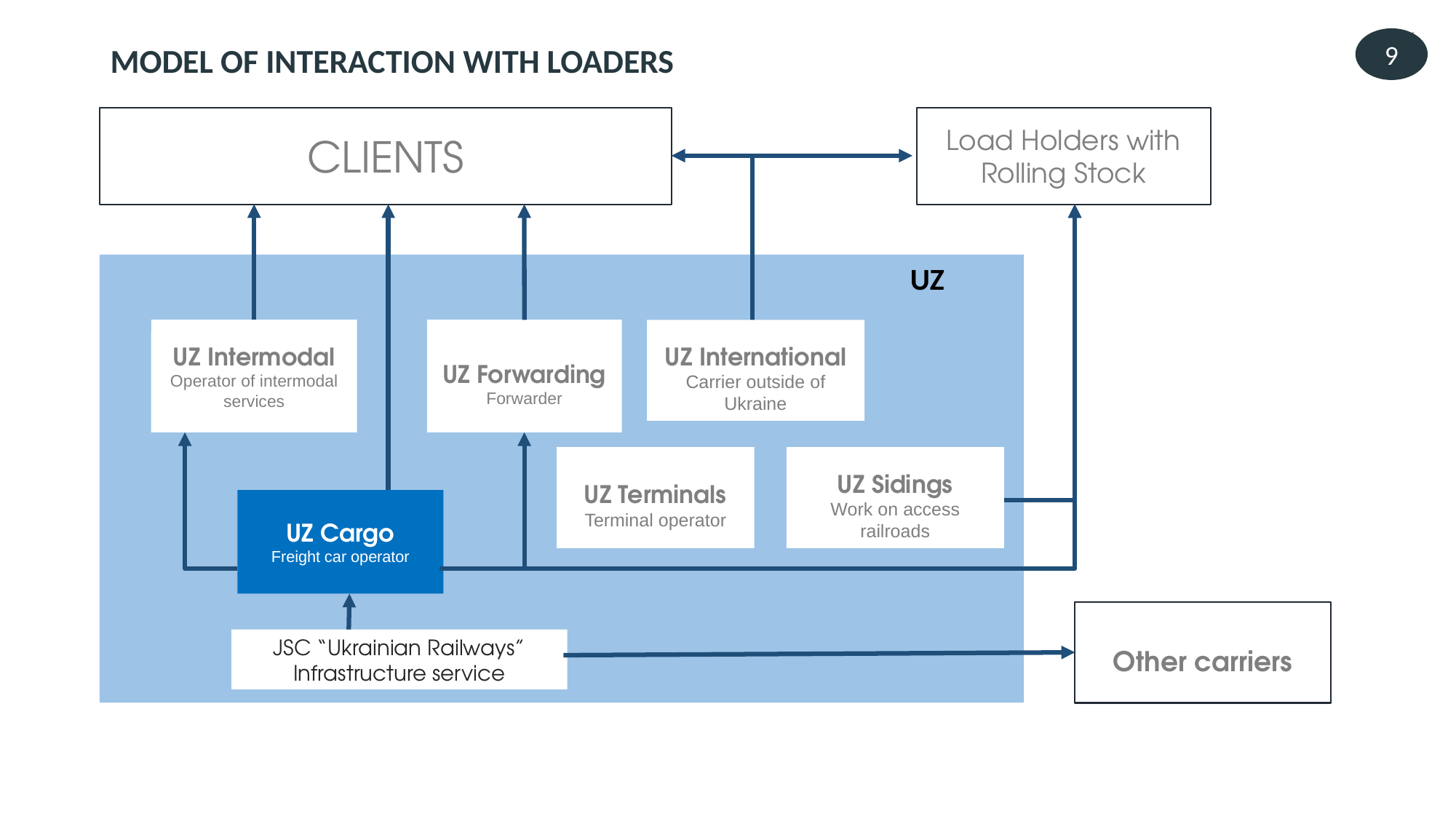

16
9
MODEL OF INTERACTION WITH LOADERS
CLIENTS
Load Holders with Rolling Stock

UZ
UZ Intermodal
Operator of intermodal services
UZ Forwarding
Forwarder
UZ International
Carrier outside of Ukraine

UZ Terminals
Terminal operator
UZ Sidings
Work on access railroads
UZ Cargo
Freight car operator
Other carriers
JSC “Ukrainian Railways”
Infrastructure service